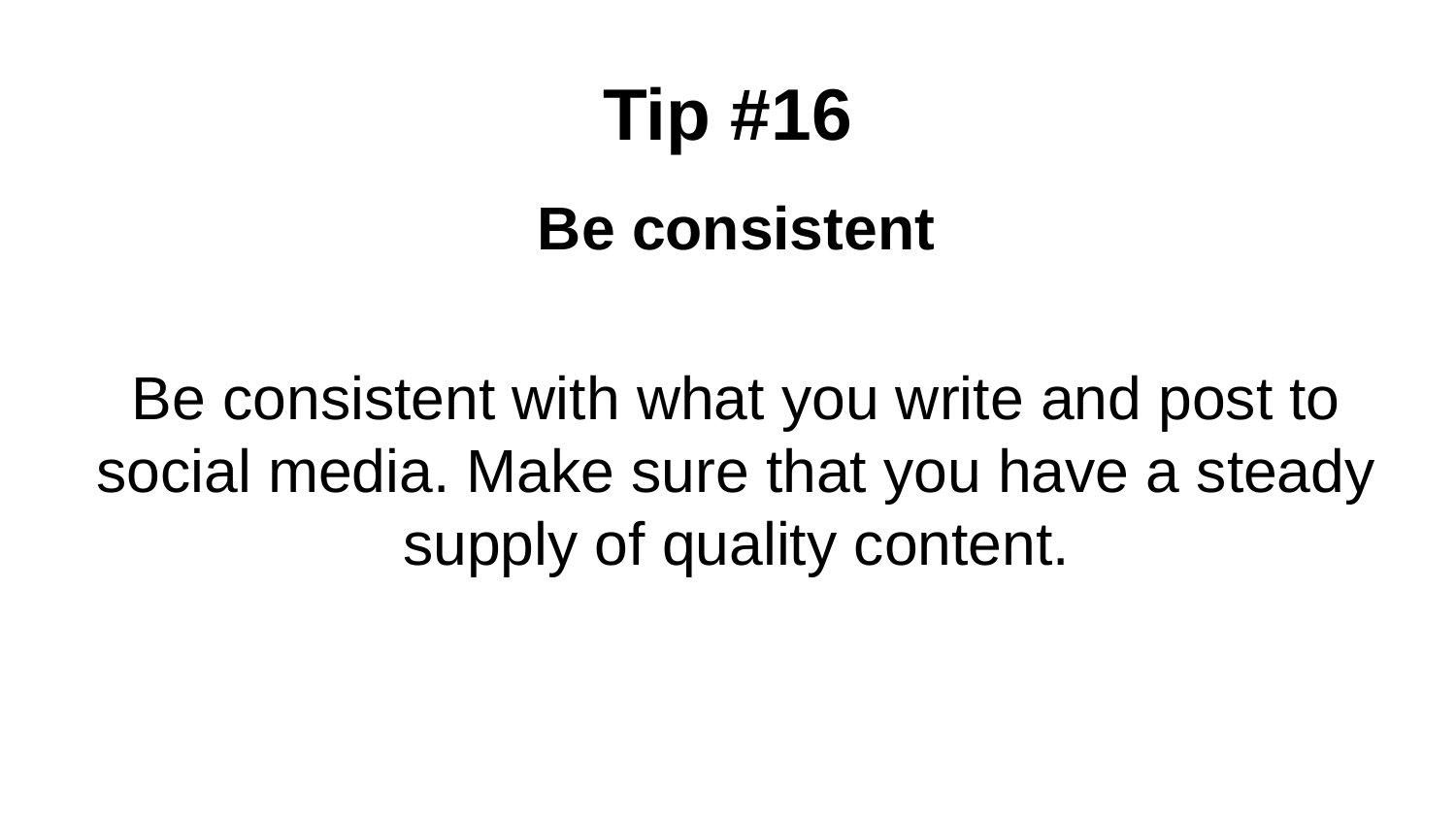

# Tip #16

Be consistent

Be consistent with what you write and post to social media. Make sure that you have a steady supply of quality content.